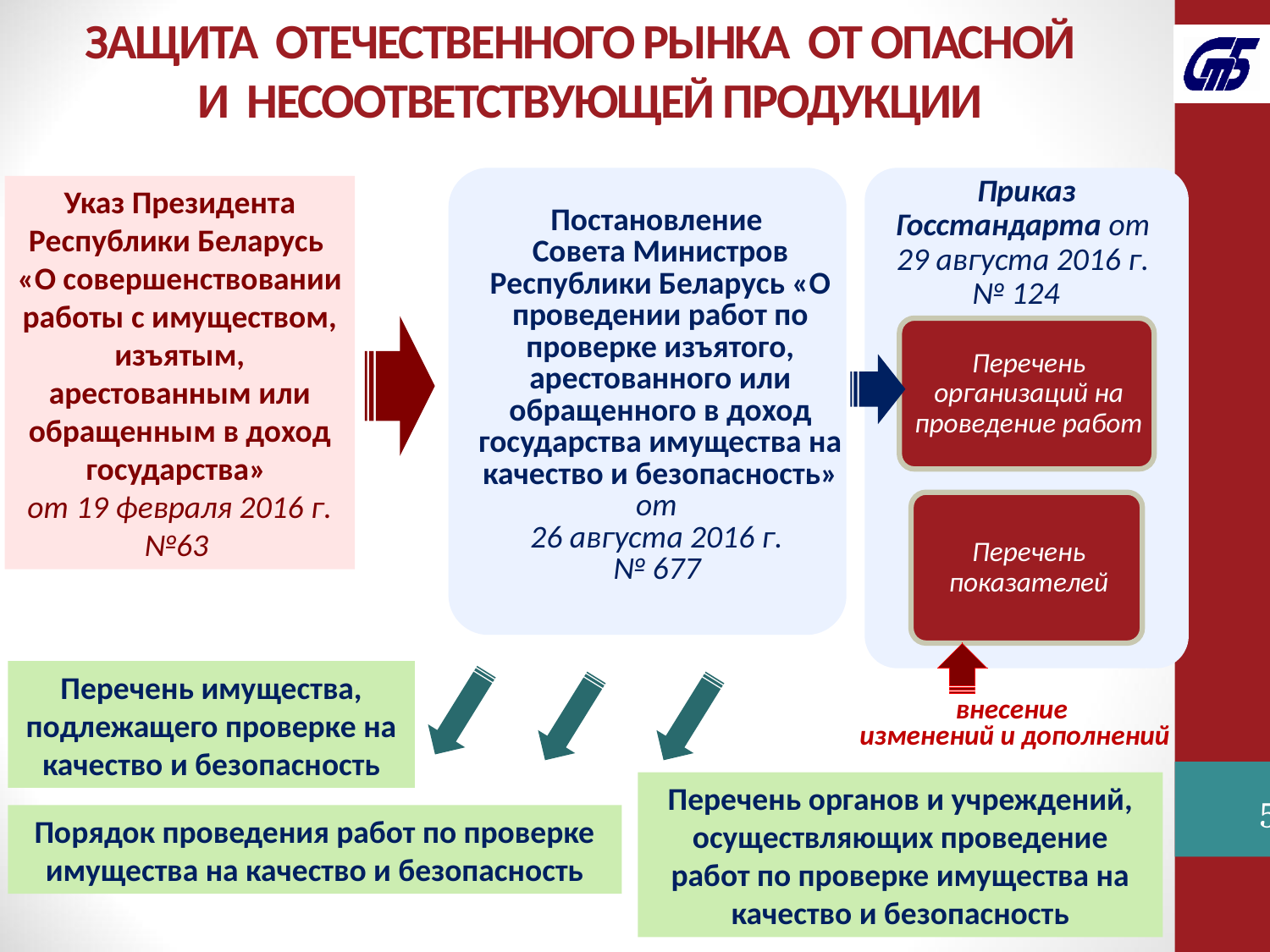

# ЗАЩИТА  ОТЕЧЕСТВЕННОГО РЫНКА  ОТ ОПАСНОЙ И  НЕСООТВЕТСТВУЮЩЕЙ ПРОДУКЦИИ

Приказ Госстандарта от
29 августа 2016 г.
№ 124
Перечень организаций на проведение работ
Перечень показателей
Указ Президента Республики Беларусь
«О совершенствовании работы с имуществом, изъятым, арестованным или обращенным в доход государства»
от 19 февраля 2016 г. №63
Постановление
Совета Министров Республики Беларусь «О проведении работ по проверке изъятого, арестованного или обращенного в доход государства имущества на качество и безопасность» от
26 августа 2016 г.
№ 677

Перечень имущества,
подлежащего проверке на качество и безопасность

внесение
изменений и дополнений

Перечень органов и учреждений, осуществляющих проведение работ по проверке имущества на качество и безопасность
50
Порядок проведения работ по проверке имущества на качество и безопасность